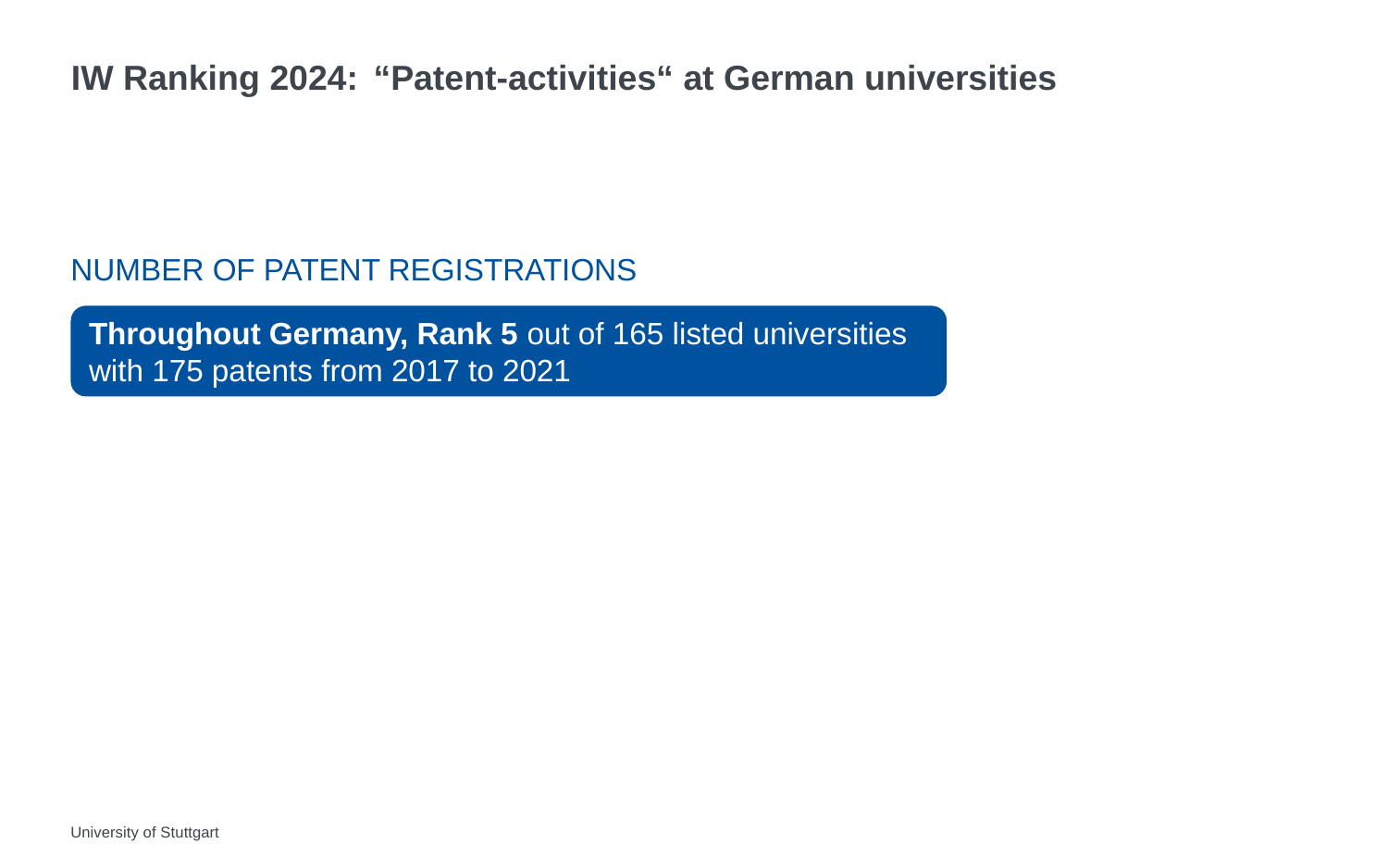

# IW Ranking 2024: “Patent-activities“ at German universities
Number of Patent registrations
Throughout Germany, Rank 5 out of 165 listed universities
with 175 patents from 2017 to 2021
University of Stuttgart